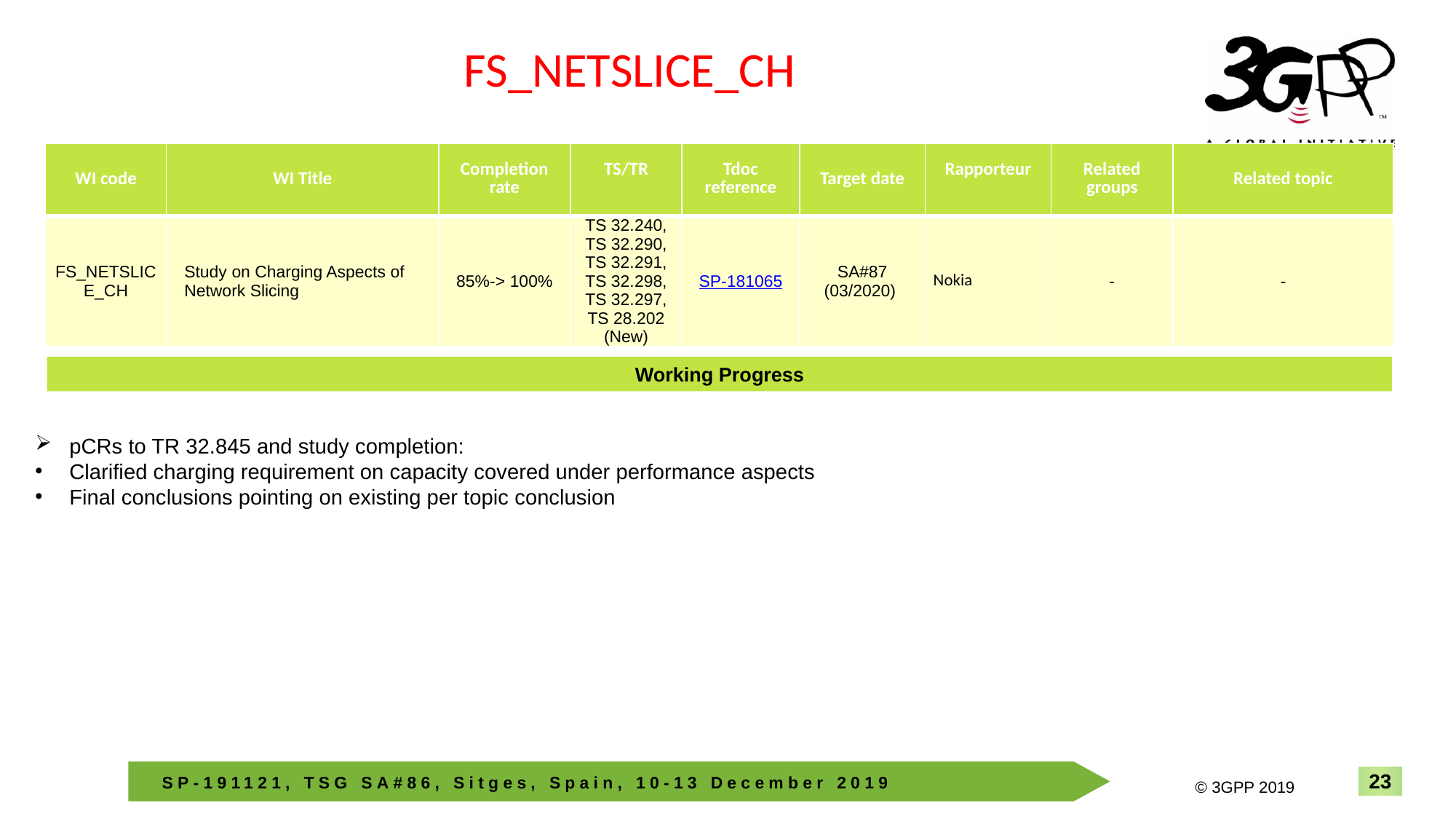

FS_NETSLICE_CH
| WI code | WI Title | Completion rate | TS/TR | Tdoc reference | Target date | Rapporteur | Related groups | Related topic |
| --- | --- | --- | --- | --- | --- | --- | --- | --- |
| FS\_NETSLICE\_CH | Study on Charging Aspects of Network Slicing | 85%-> 100% | TS 32.240, TS 32.290, TS 32.291, TS 32.298, TS 32.297, TS 28.202 (New) | SP-181065 | SA#87 (03/2020) | Nokia | - | - |
Working Progress
pCRs to TR 32.845 and study completion:
Clarified charging requirement on capacity covered under performance aspects
Final conclusions pointing on existing per topic conclusion